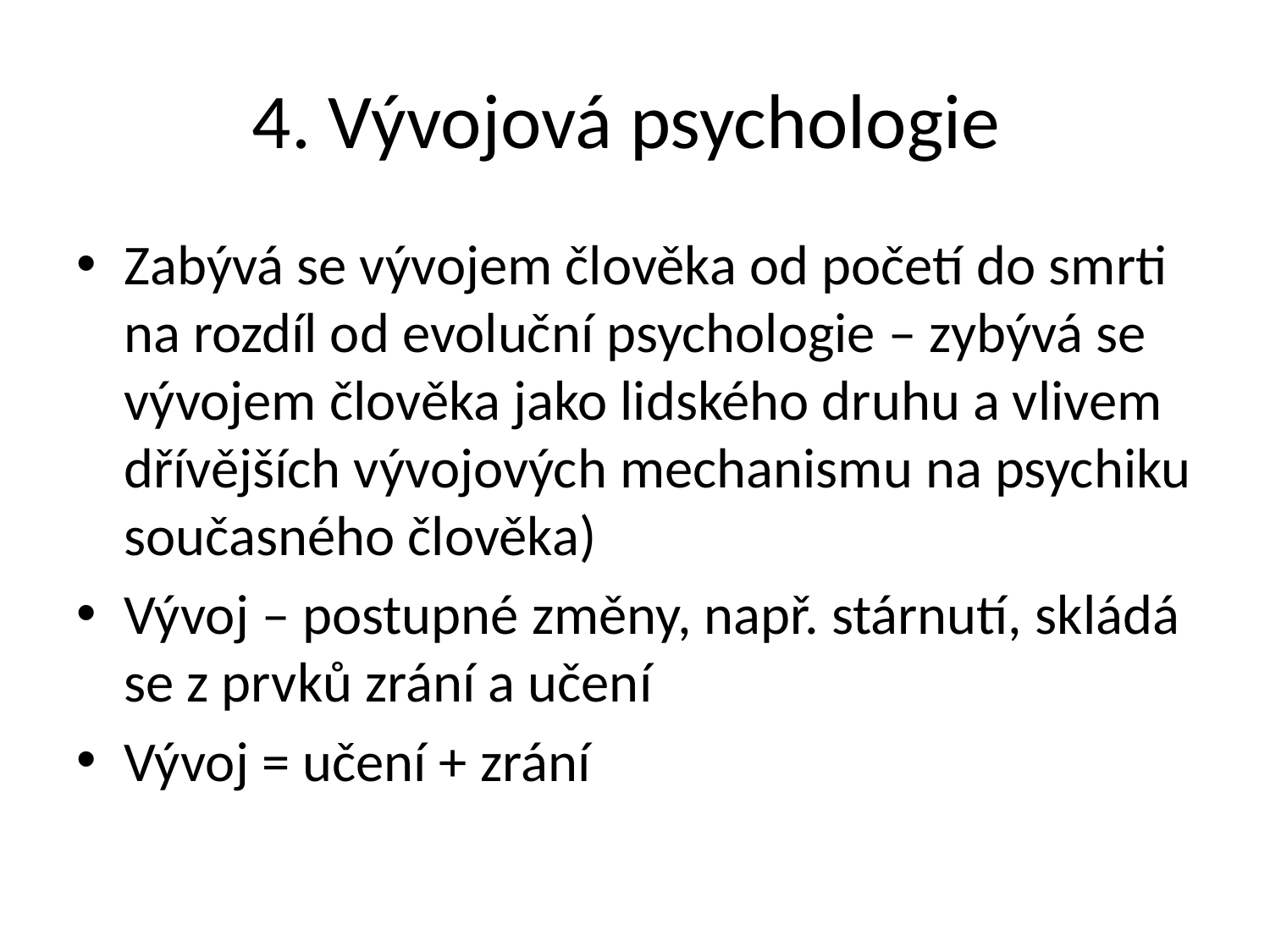

# 4. Vývojová psychologie
Zabývá se vývojem člověka od početí do smrti
na rozdíl od evoluční psychologie – zybývá se vývojem člověka jako lidského druhu a vlivem dřívějších vývojových mechanismu na psychiku současného člověka)
Vývoj – postupné změny, např. stárnutí, skládá se z prvků zrání a učení
Vývoj = učení + zrání